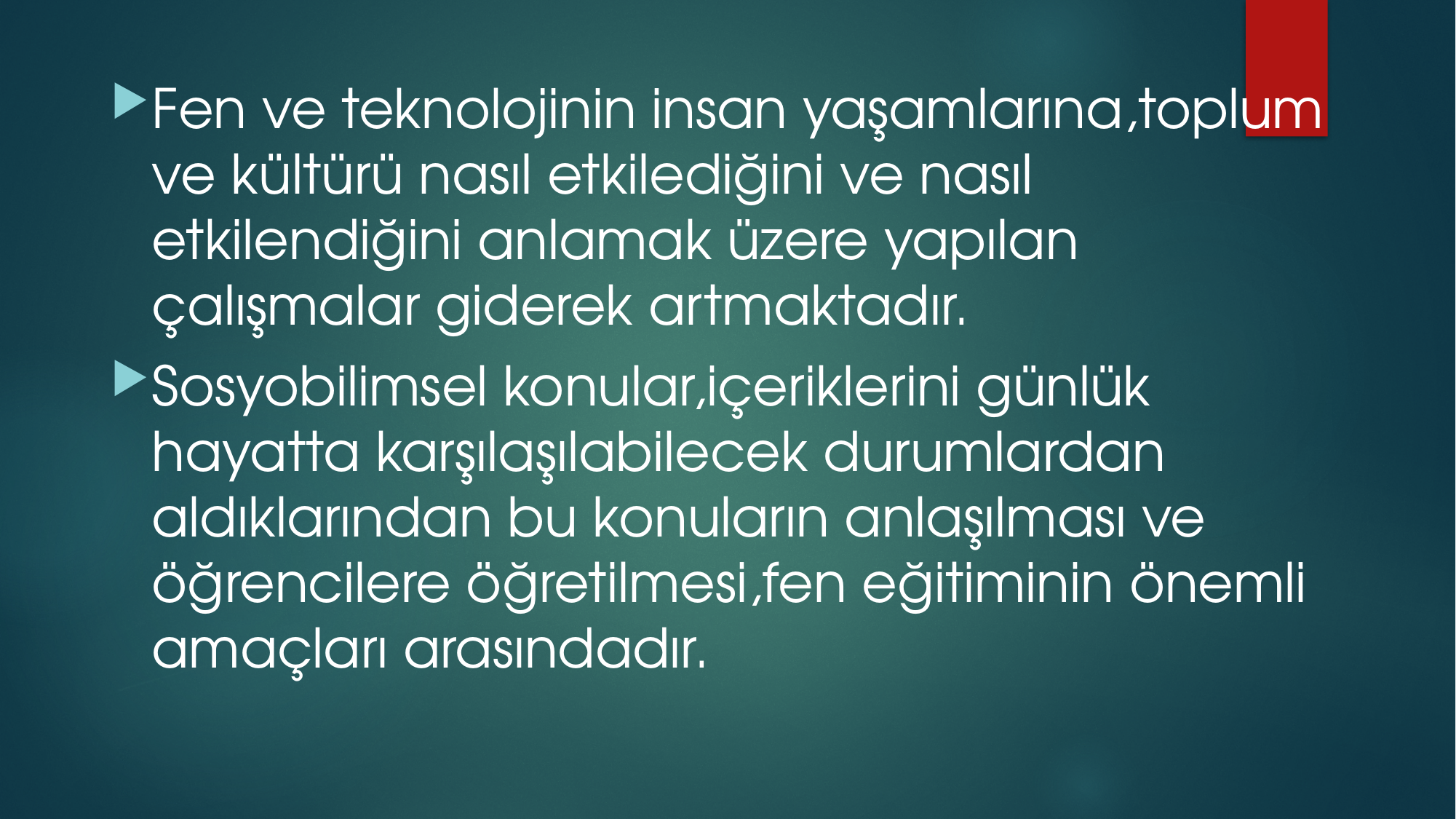

Fen ve teknolojinin insan yaşamlarına,toplum ve kültürü nasıl etkilediğini ve nasıl etkilendiğini anlamak üzere yapılan çalışmalar giderek artmaktadır.
Sosyobilimsel konular,içeriklerini günlük hayatta karşılaşılabilecek durumlardan aldıklarından bu konuların anlaşılması ve öğrencilere öğretilmesi,fen eğitiminin önemli amaçları arasındadır.